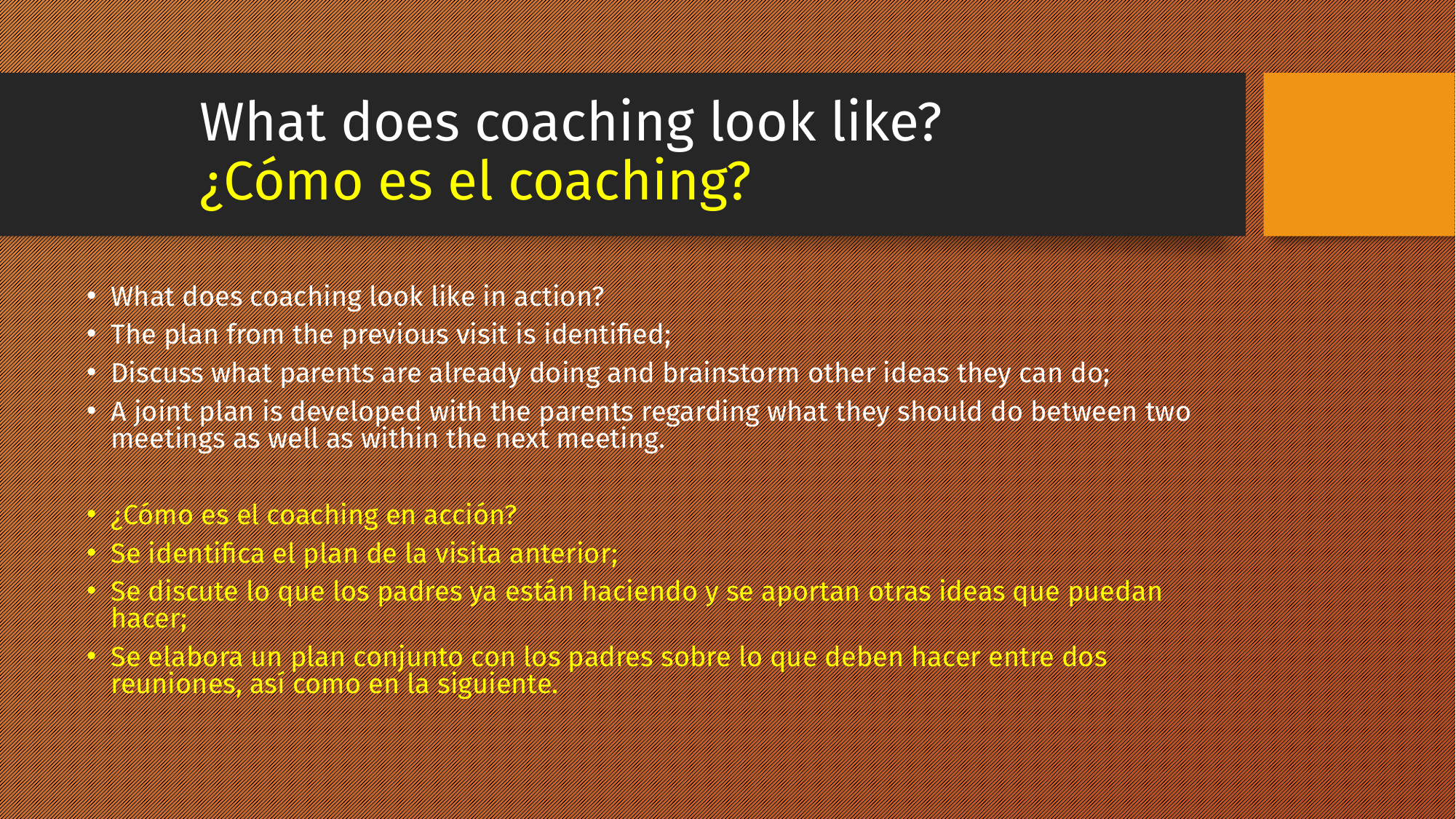

# What does coaching look like? ¿Cómo es el coaching?
What does coaching look like in action?
The plan from the previous visit is identified;
Discuss what parents are already doing and brainstorm other ideas they can do;
A joint plan is developed with the parents regarding what they should do between two meetings as well as within the next meeting.

¿Cómo es el coaching en acción?
Se identifica el plan de la visita anterior;
Se discute lo que los padres ya están haciendo y se aportan otras ideas que puedan hacer;
Se elabora un plan conjunto con los padres sobre lo que deben hacer entre dos reuniones, así como en la siguiente.